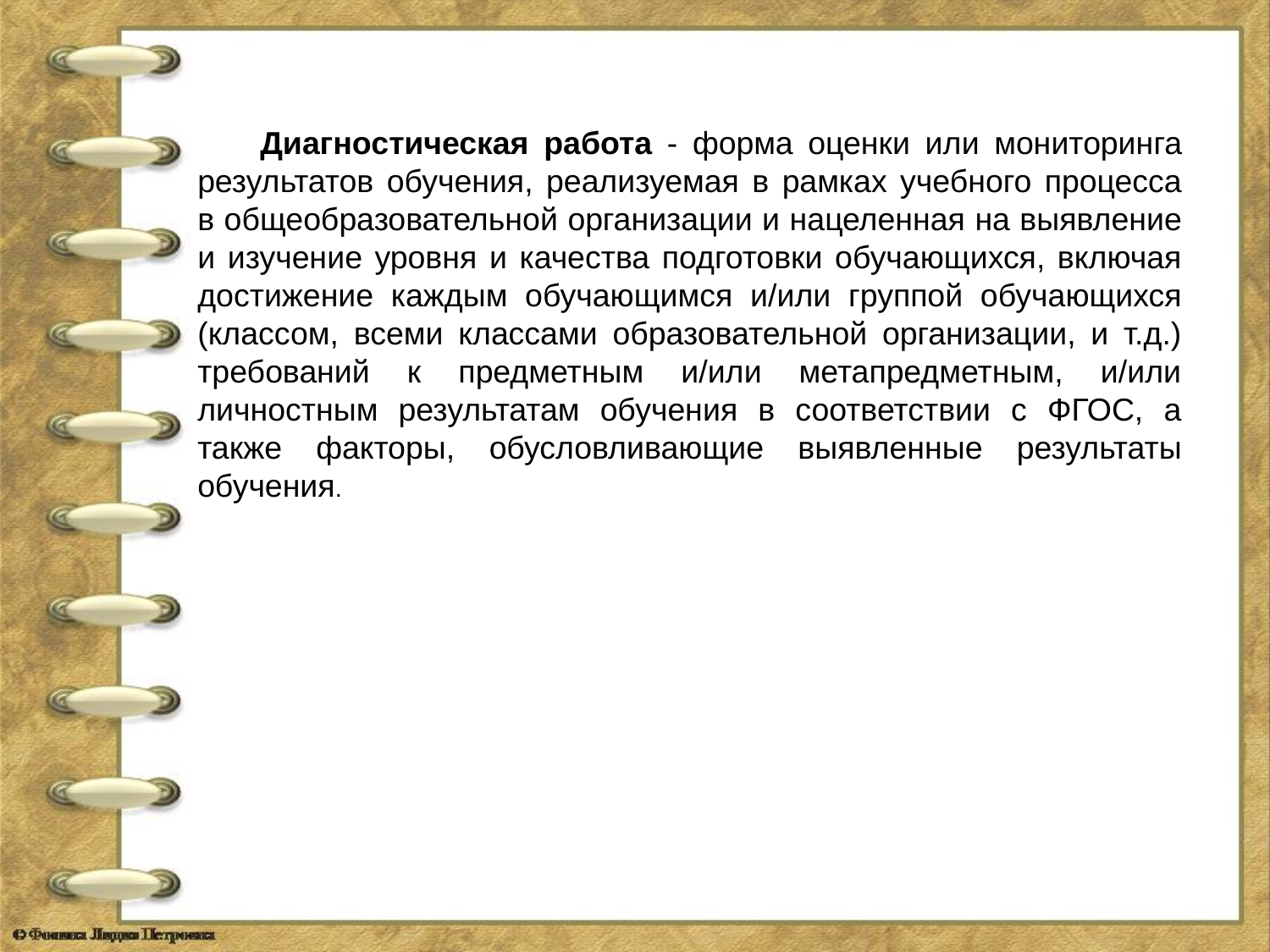

Диагностическая работа - форма оценки или мониторинга результатов обучения, реализуемая в рамках учебного процесса в общеобразовательной организации и нацеленная на выявление и изучение уровня и качества подготовки обучающихся, включая достижение каждым обучающимся и/или группой обучающихся (классом, всеми классами образовательной организации, и т.д.) требований к предметным и/или метапредметным, и/или личностным результатам обучения в соответствии с ФГОС, а также факторы, обусловливающие выявленные результаты обучения.